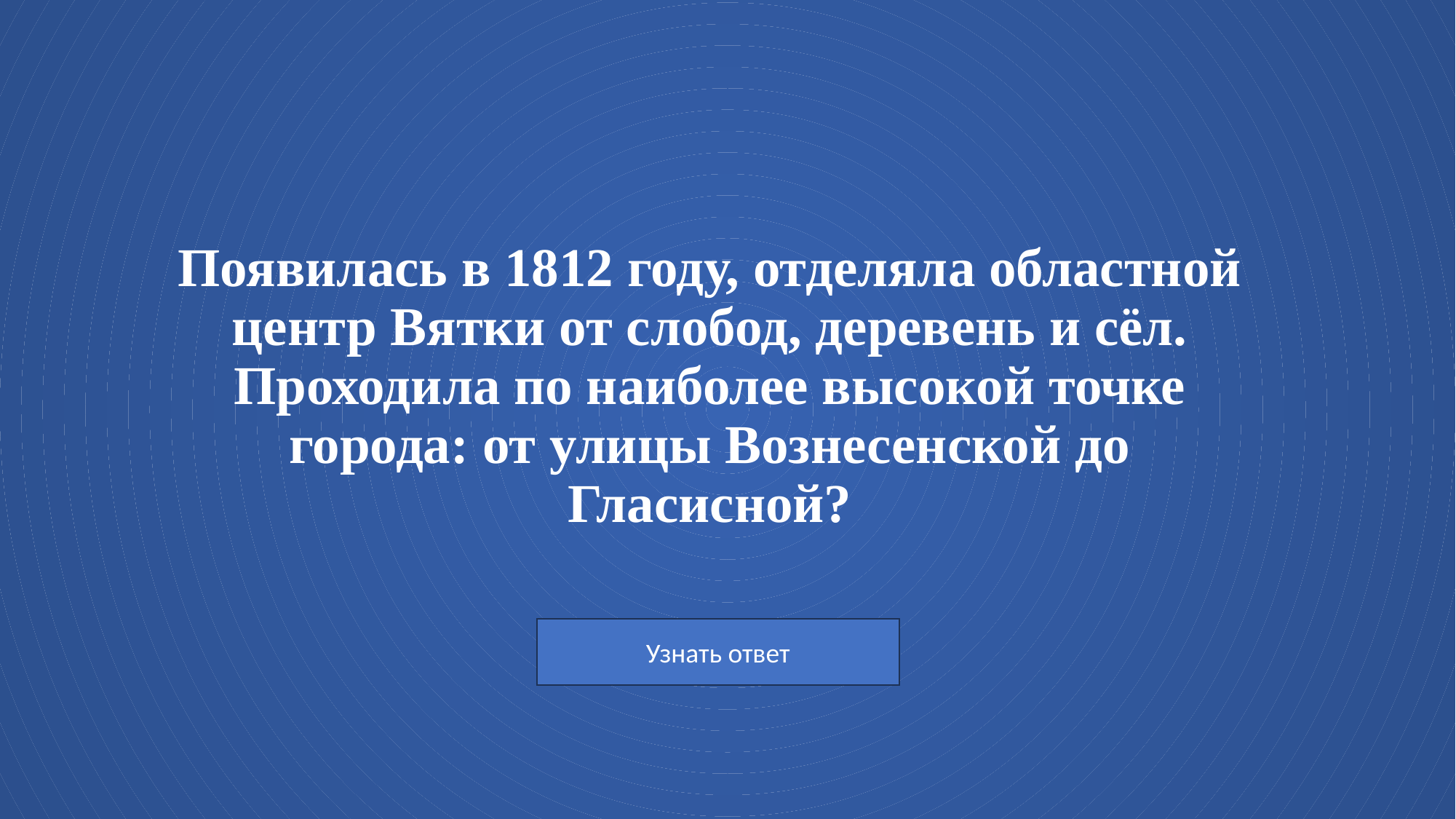

# Появилась в 1812 году, отделяла областной центр Вятки от слобод, деревень и сёл. Проходила по наиболее высокой точке города: от улицы Вознесенской до Гласисной?